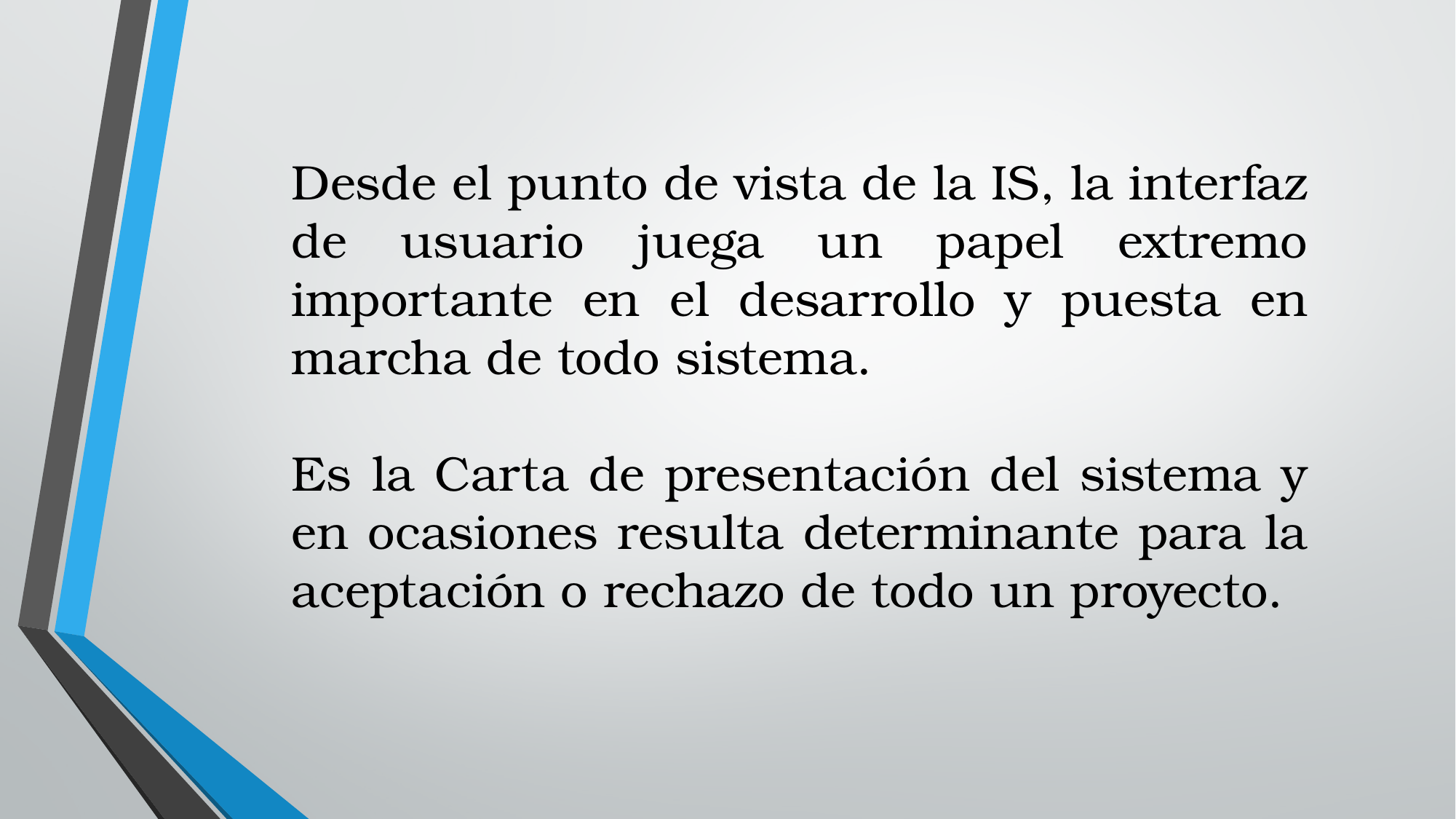

Desde el punto de vista de la IS, la interfaz de usuario juega un papel extremo importante en el desarrollo y puesta en marcha de todo sistema.

Es la Carta de presentación del sistema y en ocasiones resulta determinante para la aceptación o rechazo de todo un proyecto.